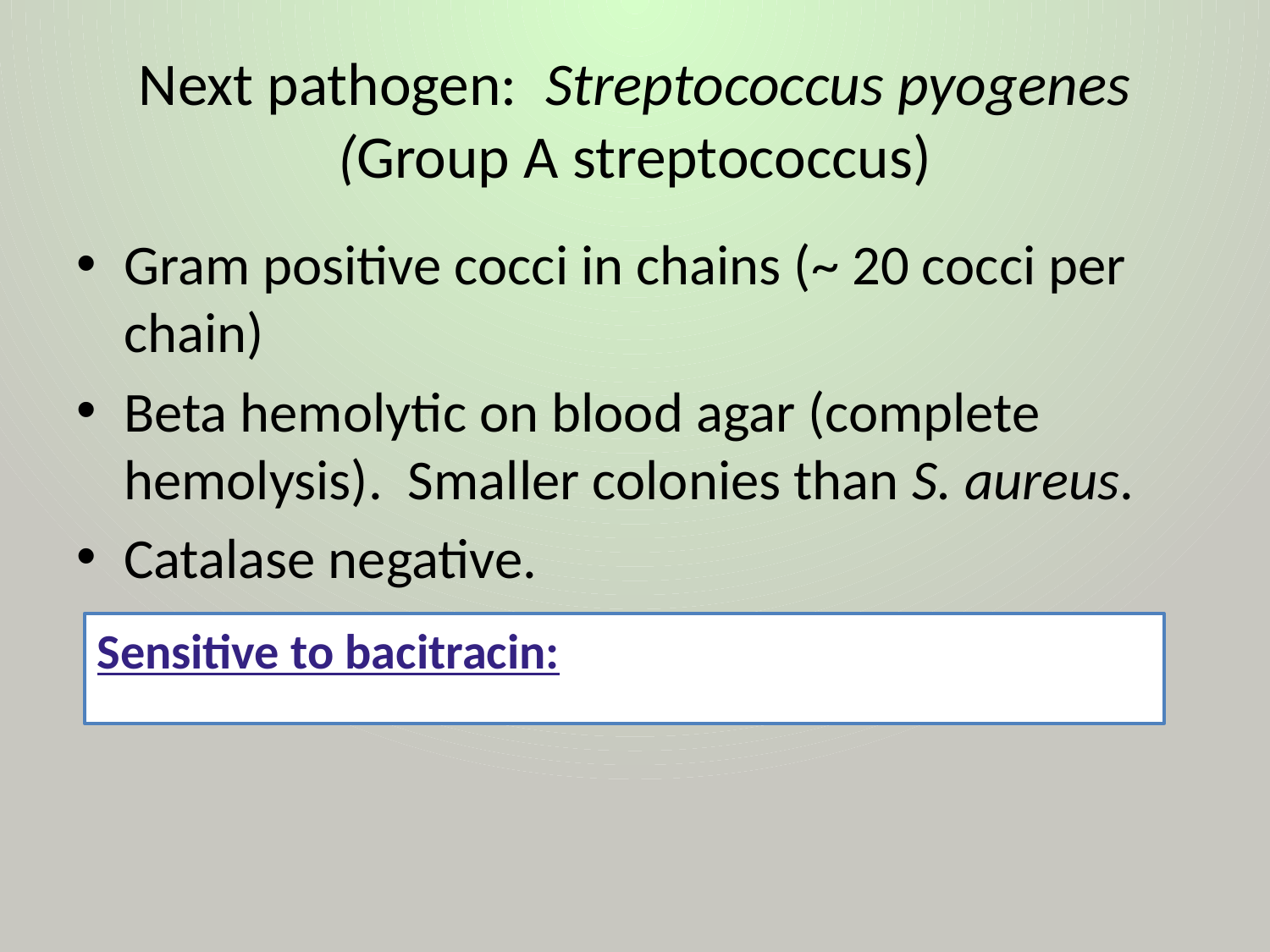

# Next pathogen:  Streptococcus pyogenes (Group A streptococcus)
Gram positive cocci in chains (~ 20 cocci per chain)
Beta hemolytic on blood agar (complete hemolysis).  Smaller colonies than S. aureus.
Catalase negative.

Sensitive to bacitracin: